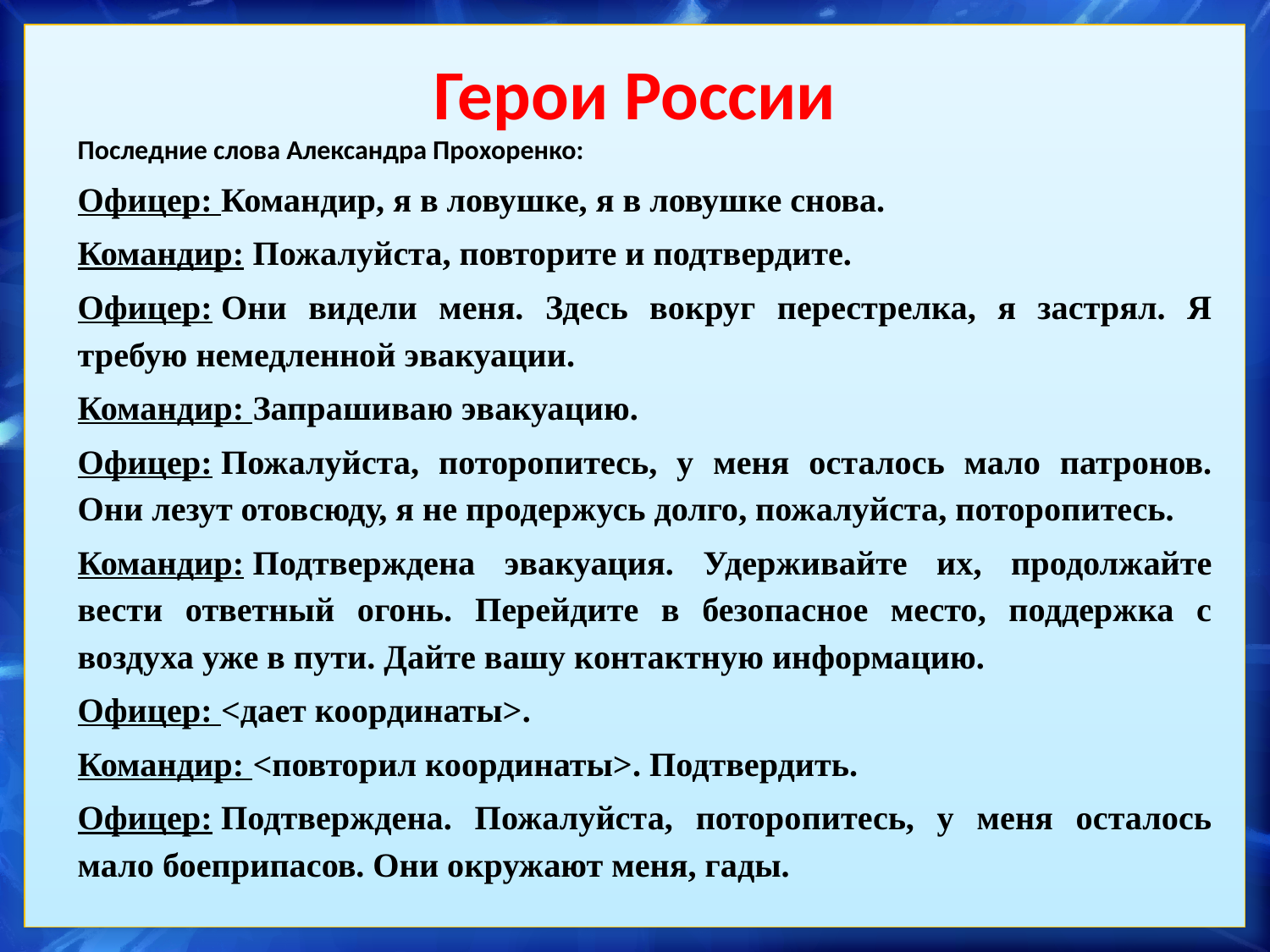

# Герои России
Последние слова Александра Прохоренко:
Офицер: Командир, я в ловушке, я в ловушке снова.
Командир: Пожалуйста, повторите и подтвердите.
Офицер: Они видели меня. Здесь вокруг перестрелка, я застрял. Я требую немедленной эвакуации.
Командир: Запрашиваю эвакуацию.
Офицер: Пожалуйста, поторопитесь, у меня осталось мало патронов. Они лезут отовсюду, я не продержусь долго, пожалуйста, поторопитесь.
Командир: Подтверждена эвакуация. Удерживайте их, продолжайте вести ответный огонь. Перейдите в безопасное место, поддержка с воздуха уже в пути. Дайте вашу контактную информацию.
Офицер: <дает координаты>.
Командир: <повторил координаты>. Подтвердить.
Офицер: Подтверждена. Пожалуйста, поторопитесь, у меня осталось мало боеприпасов. Они окружают меня, гады.